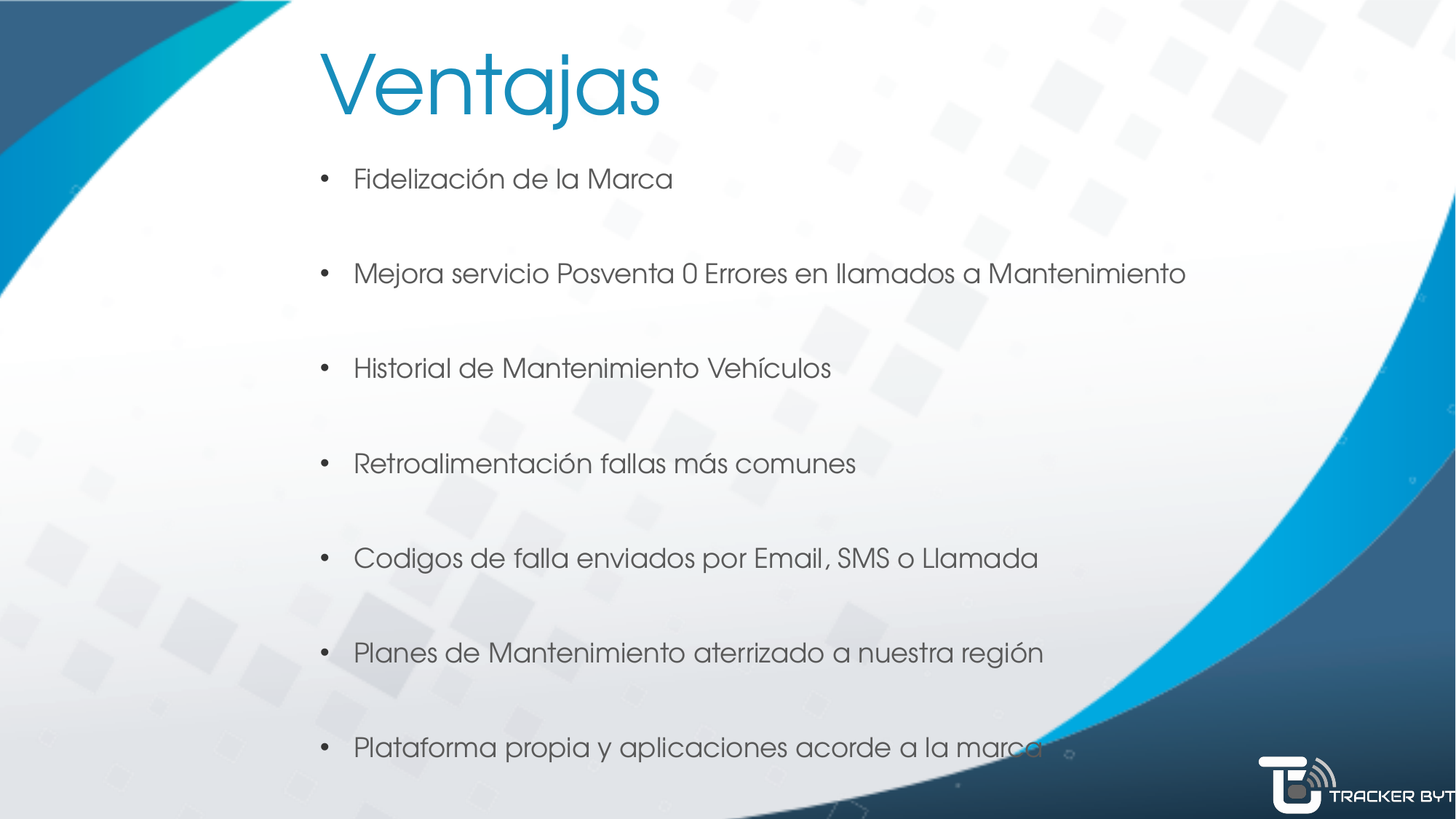

# Ventajas
Fidelización de la Marca

Mejora servicio Posventa 0 Errores en llamados a Mantenimiento

Historial de Mantenimiento Vehículos

Retroalimentación fallas más comunes

Codigos de falla enviados por Email, SMS o Llamada

Planes de Mantenimiento aterrizado a nuestra región

Plataforma propia y aplicaciones acorde a la marca